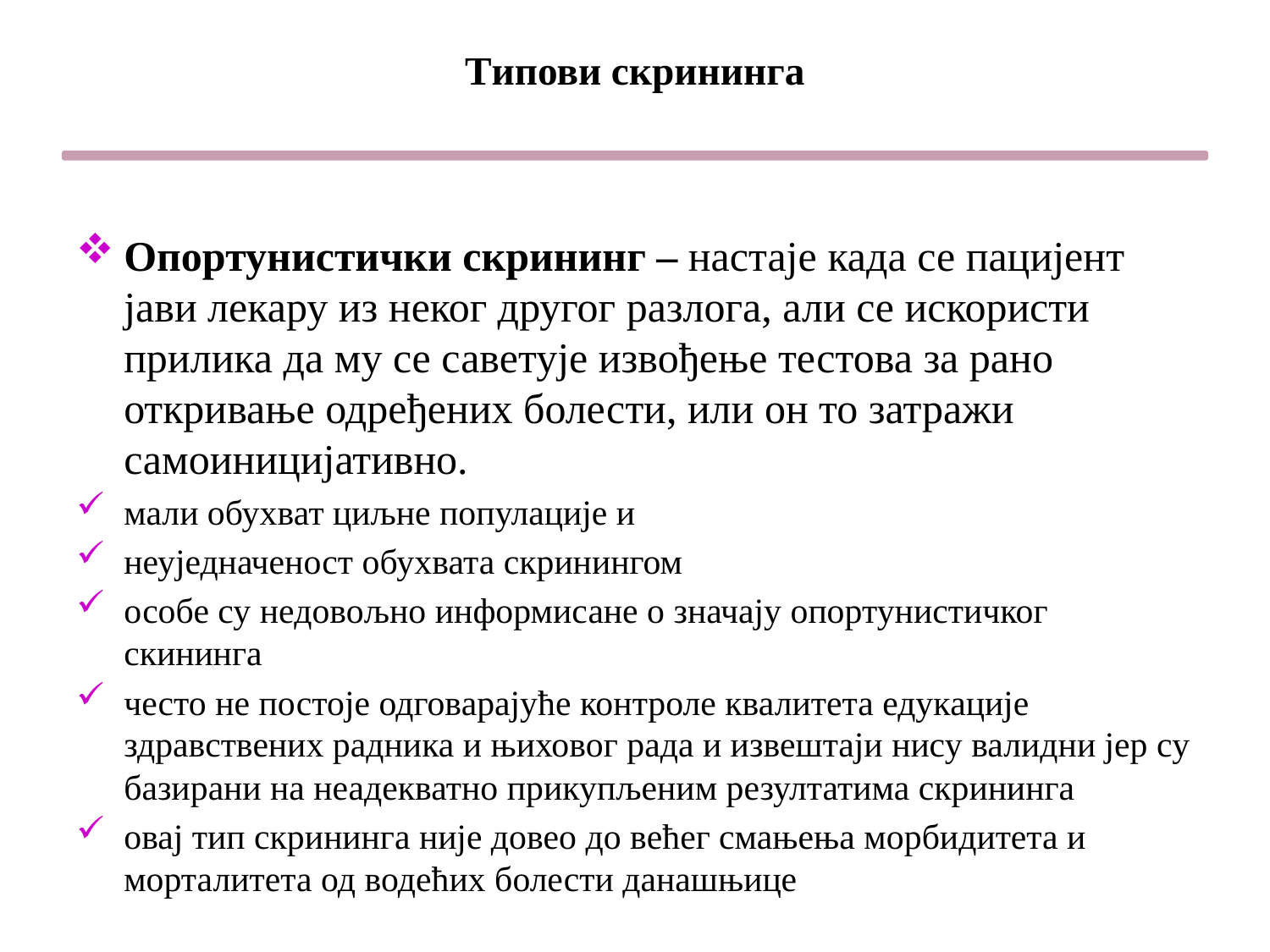

# Tипови скрининга

Опортунистички скрининг – настаје када се пацијент јави лекару из неког другог разлога, али се искористи прилика да му се саветује извођење тестова за рано откривање одређених болести, или он то затражи самоиницијативно.
мали обухват циљне популације и
неуједначеност обухвата скринингом
особе су недовољно информисане о значају опортунистичког скининга
често не постоје одговарајуће контроле квалитета едукације здравствених радника и њиховог рада и извештаји нису валидни јер су базирани на неадекватно прикупљеним резултатима скрининга
овај тип скрининга није довео до већег смањења морбидитета и морталитета од водећих болести данашњице